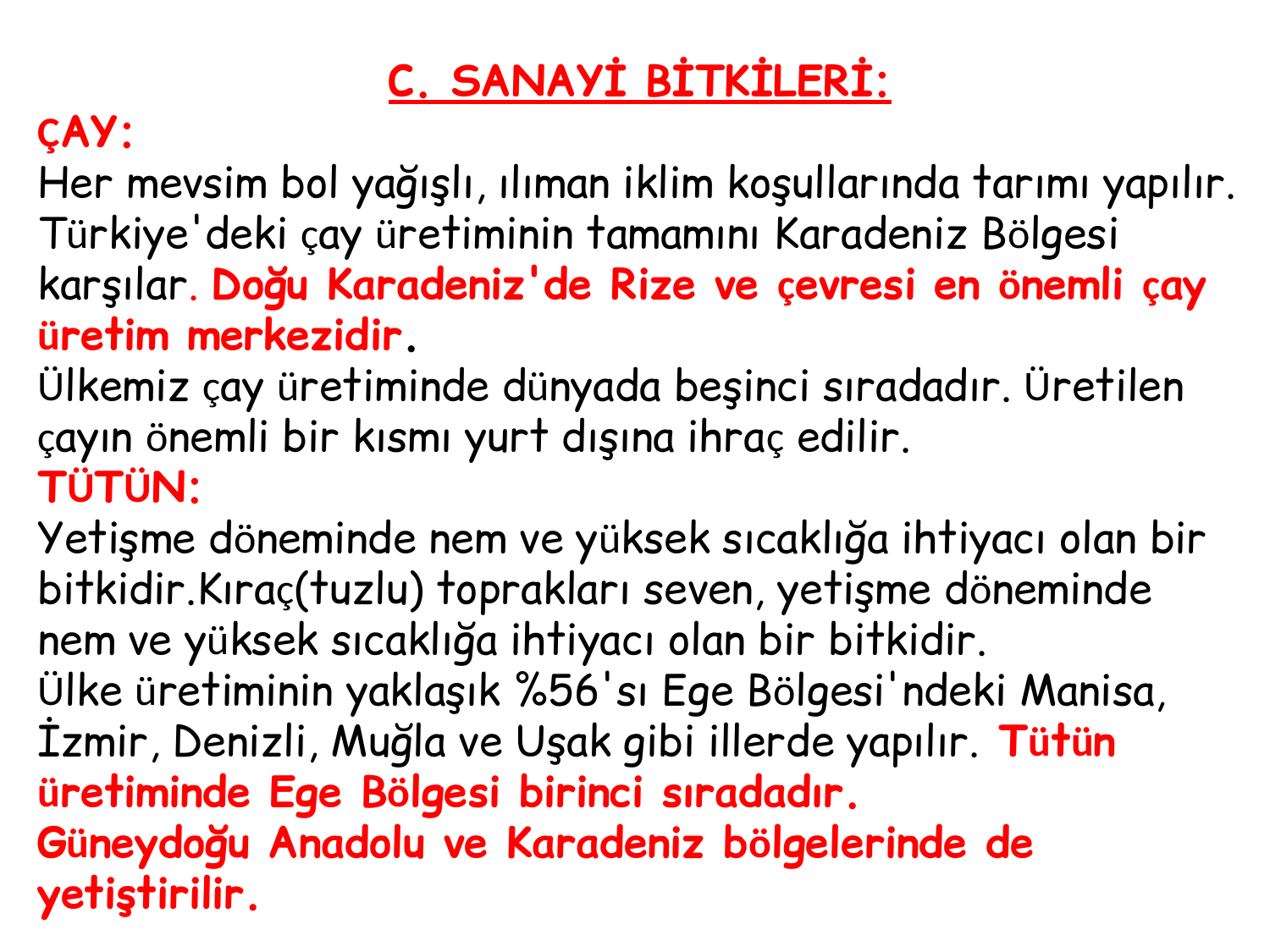

C. SANAYİ BİTKİLERİ:
ÇAY:
Her mevsim bol yağışlı, ılıman iklim koşullarında tarımı yapılır. Türkiye'deki çay üretiminin tamamını Karadeniz Bölgesi karşılar. Doğu Karadeniz'de Rize ve çevresi en önemli çay üretim merkezidir.
Ülkemiz çay üretiminde dünyada beşinci sıradadır. Üretilen çayın önemli bir kısmı yurt dışına ihraç edilir.
TÜTÜN:
Yetişme döneminde nem ve yüksek sıcaklığa ihtiyacı olan bir bitkidir.Kıraç(tuzlu) toprakları seven, yetişme döneminde nem ve yüksek sıcaklığa ihtiyacı olan bir bitkidir.
Ülke üretiminin yaklaşık %56'sı Ege Bölgesi'ndeki Manisa, İzmir, Denizli, Muğla ve Uşak gibi illerde yapılır. Tütün üretiminde Ege Bölgesi birinci sıradadır.
Güneydoğu Anadolu ve Karadeniz bölgelerinde de yetiştirilir.